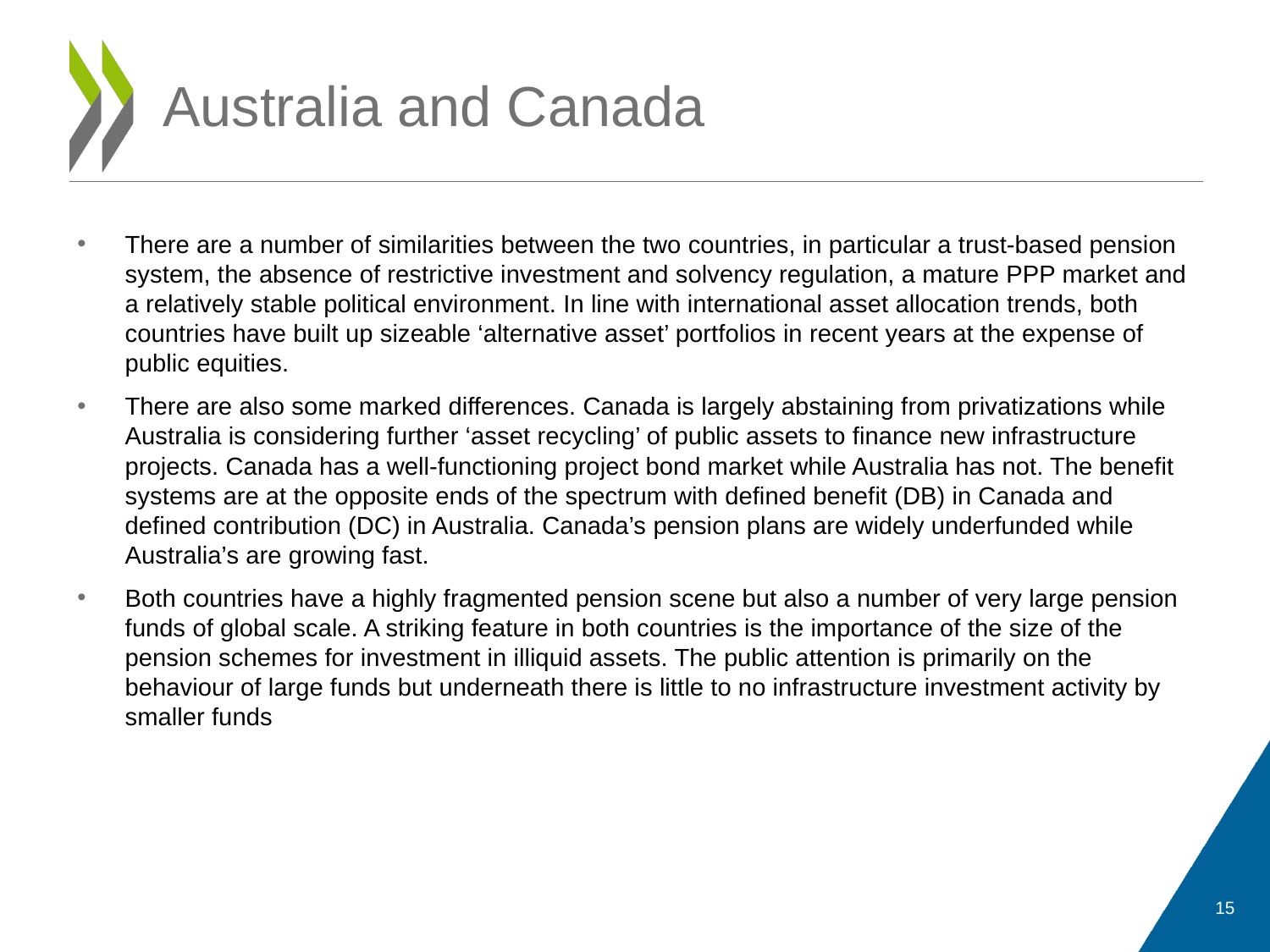

# Australia and Canada
There are a number of similarities between the two countries, in particular a trust-based pension system, the absence of restrictive investment and solvency regulation, a mature PPP market and a relatively stable political environment. In line with international asset allocation trends, both countries have built up sizeable ‘alternative asset’ portfolios in recent years at the expense of public equities.
There are also some marked differences. Canada is largely abstaining from privatizations while Australia is considering further ‘asset recycling’ of public assets to finance new infrastructure projects. Canada has a well-functioning project bond market while Australia has not. The benefit systems are at the opposite ends of the spectrum with defined benefit (DB) in Canada and defined contribution (DC) in Australia. Canada’s pension plans are widely underfunded while Australia’s are growing fast.
Both countries have a highly fragmented pension scene but also a number of very large pension funds of global scale. A striking feature in both countries is the importance of the size of the pension schemes for investment in illiquid assets. The public attention is primarily on the behaviour of large funds but underneath there is little to no infrastructure investment activity by smaller funds
15